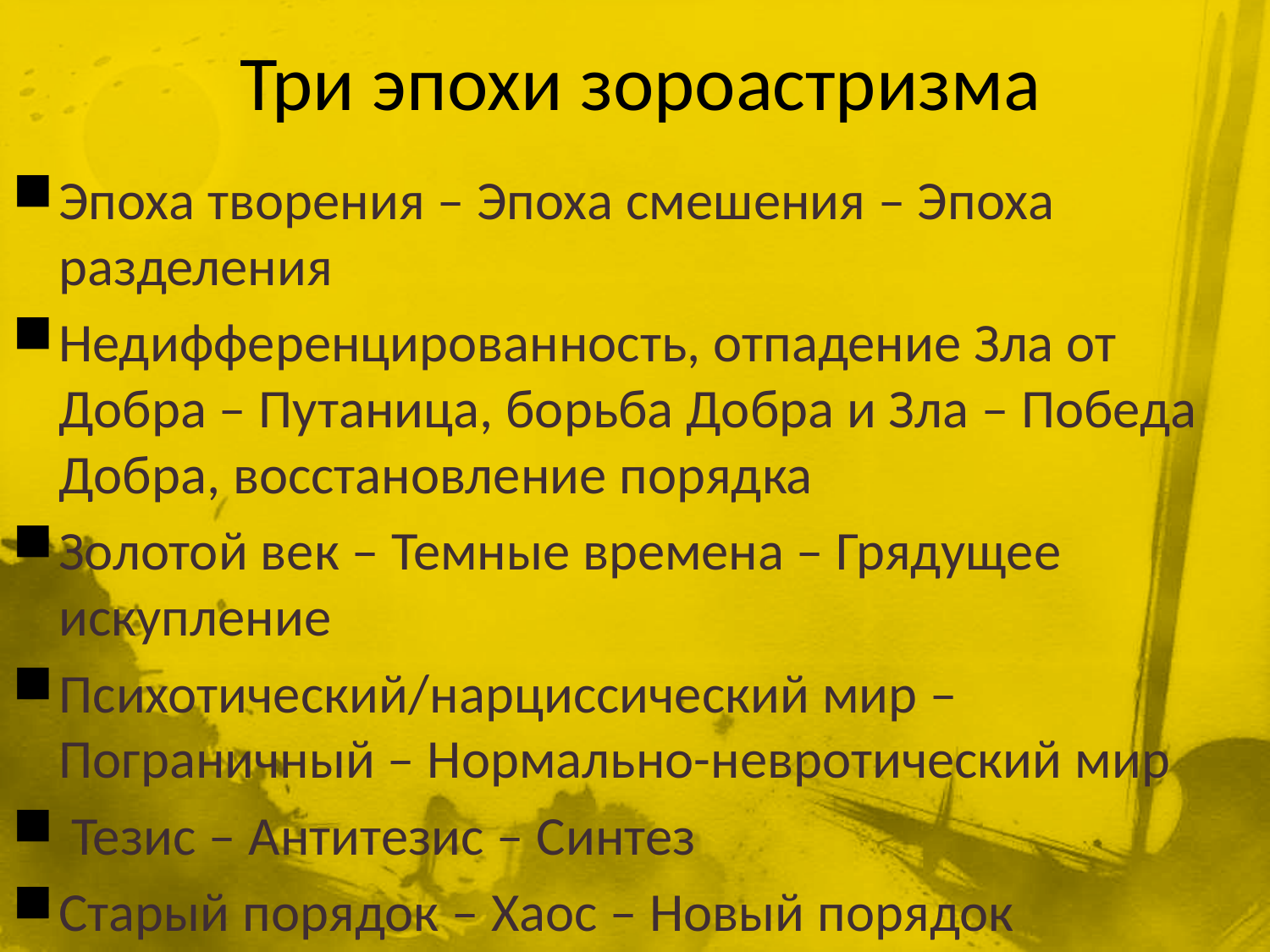

# Три эпохи зороастризма
Эпоха творения – Эпоха смешения – Эпоха разделения
Недифференцированность, отпадение Зла от Добра – Путаница, борьба Добра и Зла – Победа Добра, восстановление порядка
Золотой век – Темные времена – Грядущее искупление
Психотический/нарциссический мир – Пограничный – Нормально-невротический мир
 Тезис – Антитезис – Синтез
Старый порядок – Хаос – Новый порядок